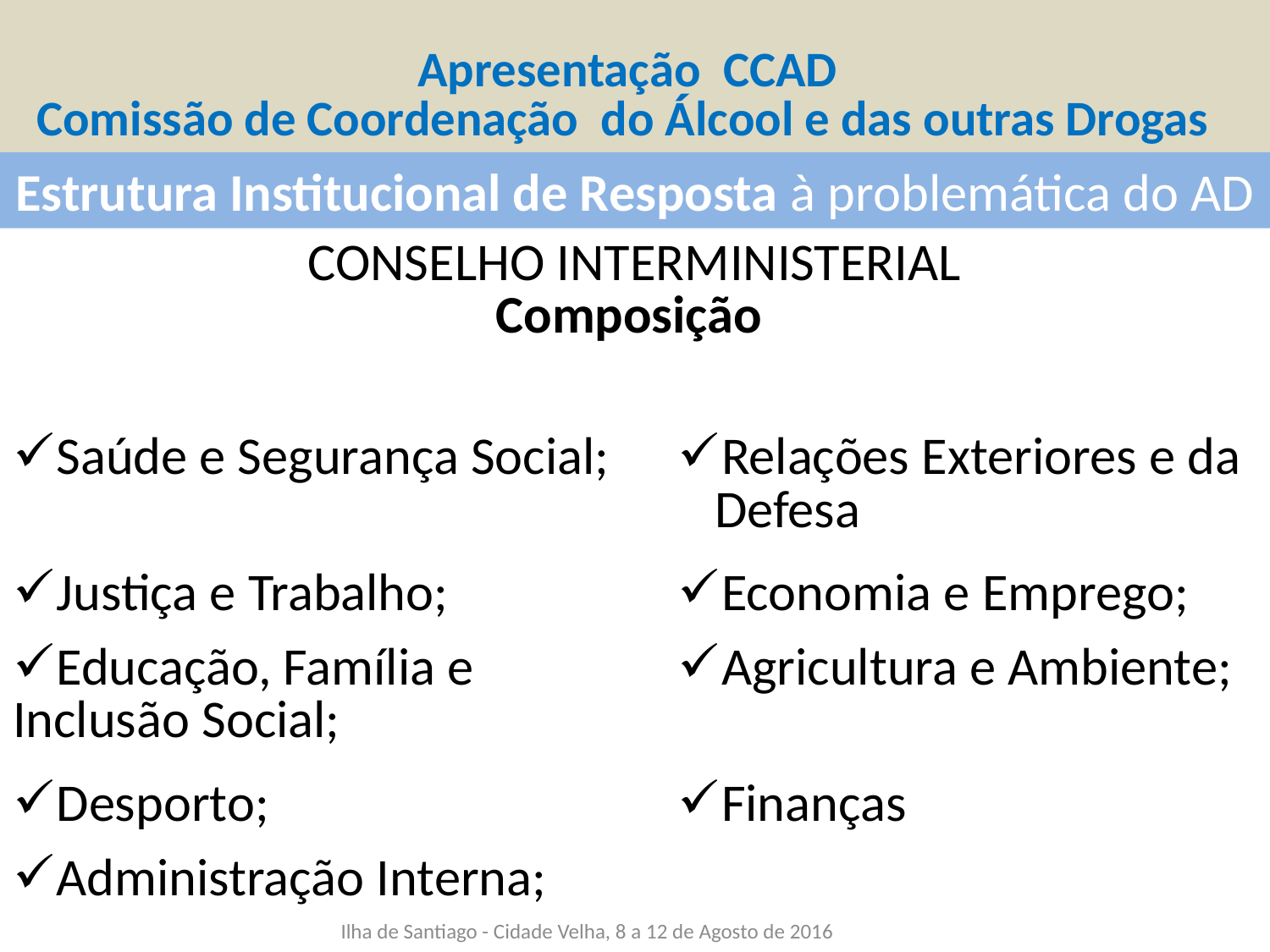

# Apresentação  CCAD Comissão de Coordenação  do Álcool e das outras Drogas
Estrutura Institucional de Resposta à problemática do AD
| CONSELHO INTERMINISTERIAL Composição |  |
| --- | --- |
| Saúde e Segurança Social; | Relações Exteriores e da Defesa |
| Justiça e Trabalho; | Economia e Emprego; |
| Educação, Família e Inclusão Social; | Agricultura e Ambiente; |
| Desporto; | Finanças |
| Administração Interna; |  |

;;

26
Ilha de Santiago - Cidade Velha, 8 a 12 de Agosto de 2016